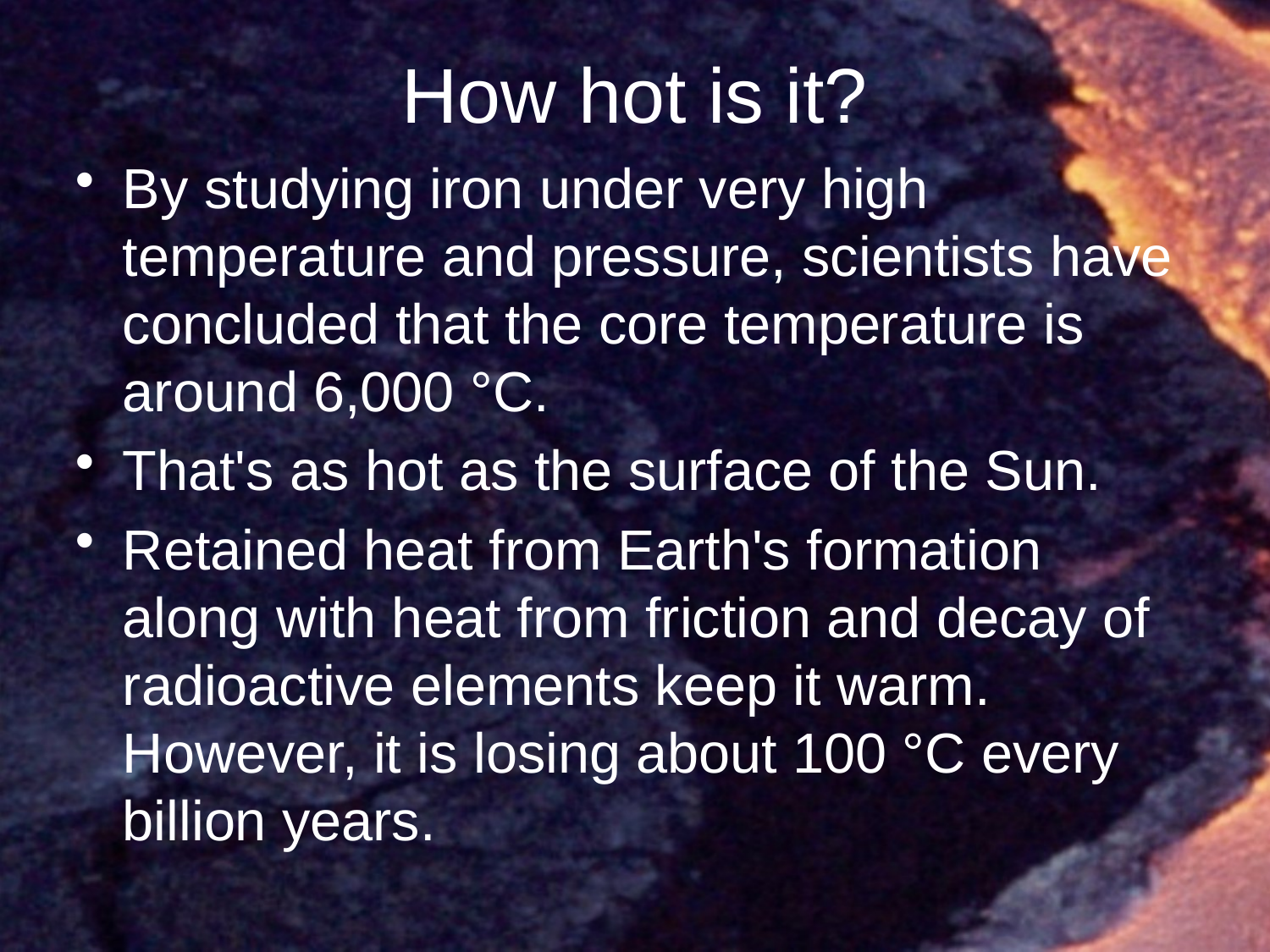

# How hot is it?
By studying iron under very high temperature and pressure, scientists have concluded that the core temperature is around 6,000 °C.
That's as hot as the surface of the Sun.
Retained heat from Earth's formation along with heat from friction and decay of radioactive elements keep it warm.  However, it is losing about 100 °C every billion years.